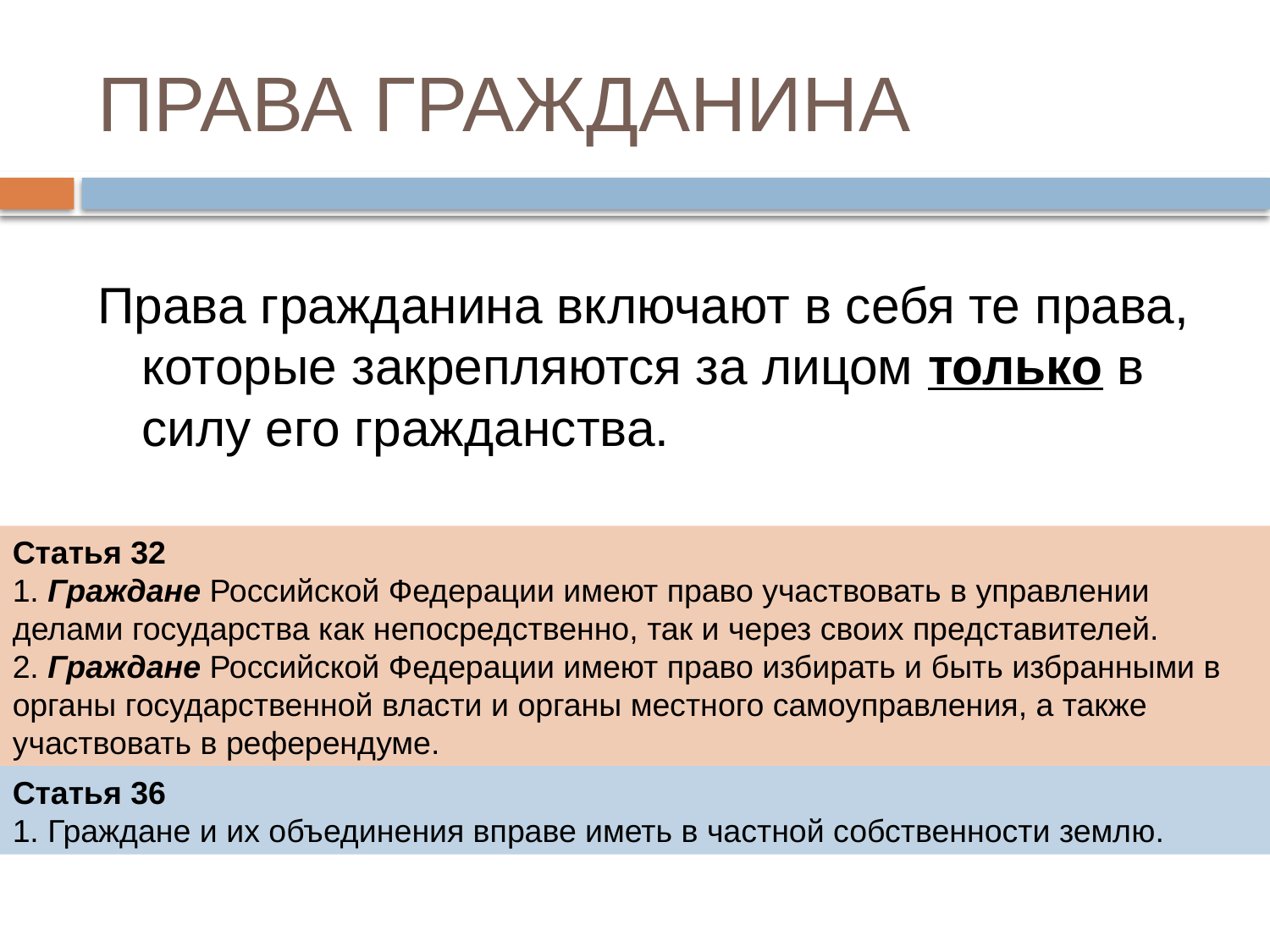

# ПРАВА ГРАЖДАНИНА
Права гражданина включают в себя те права, которые закрепляются за лицом только в силу его гражданства.
Статья 32
1. Граждане Российской Федерации имеют право участвовать в управлении делами государства как непосредственно, так и через своих представителей.
2. Граждане Российской Федерации имеют право избирать и быть избранными в органы государственной власти и органы местного самоуправления, а также участвовать в референдуме.
Статья 36
1. Граждане и их объединения вправе иметь в частной собственности землю.